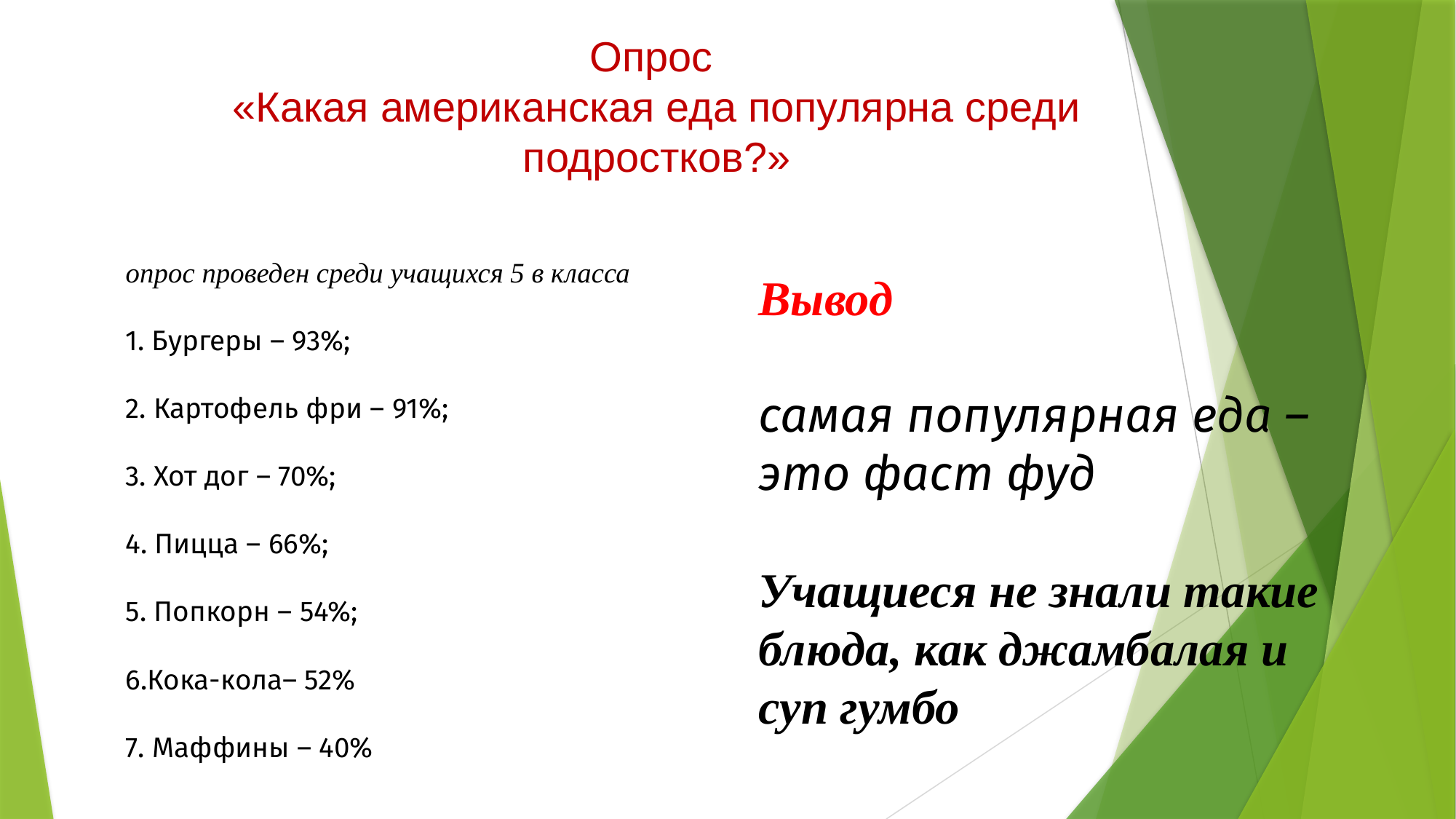

# Опрос «Какая американская еда популярна среди подростков?»
опрос проведен среди учащихся 5 в класса
1. Бургеры – 93%;
2. Картофель фри – 91%;
3. Хот дог – 70%;
4. Пицца – 66%;
5. Попкорн – 54%;
6.Кока-кола– 52%

7. Маффины – 40%
Вывод
самая популярная еда – это фаст фуд

Учащиеся не знали такие блюда, как джамбалая и суп гумбо